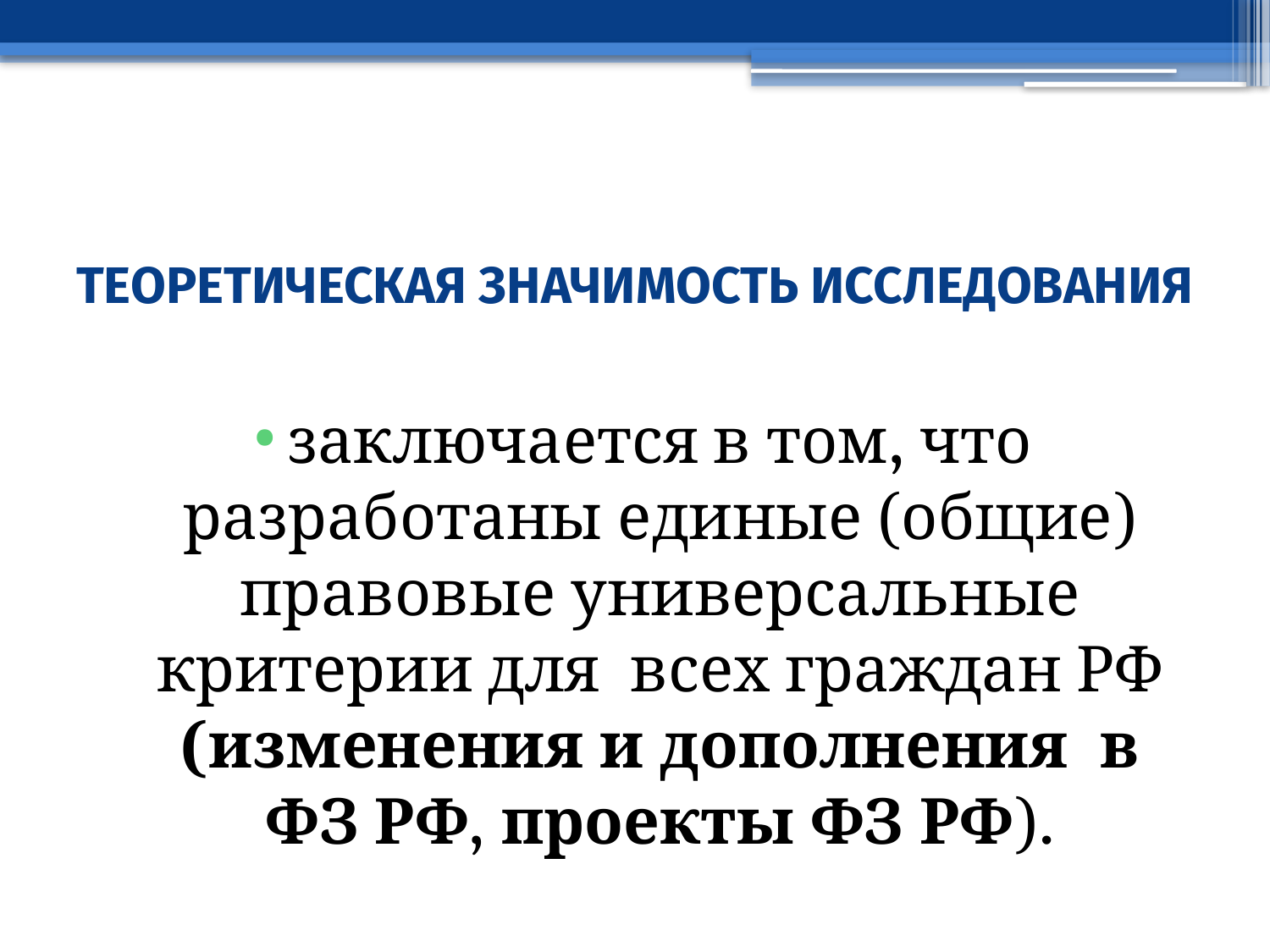

# ТЕОРЕТИЧЕСКАЯ ЗНАЧИМОСТЬ ИССЛЕДОВАНИЯ

заключается в том, что разработаны единые (общие) правовые универсальные критерии для  всех граждан РФ (изменения и дополнения  в ФЗ РФ, проекты ФЗ РФ).